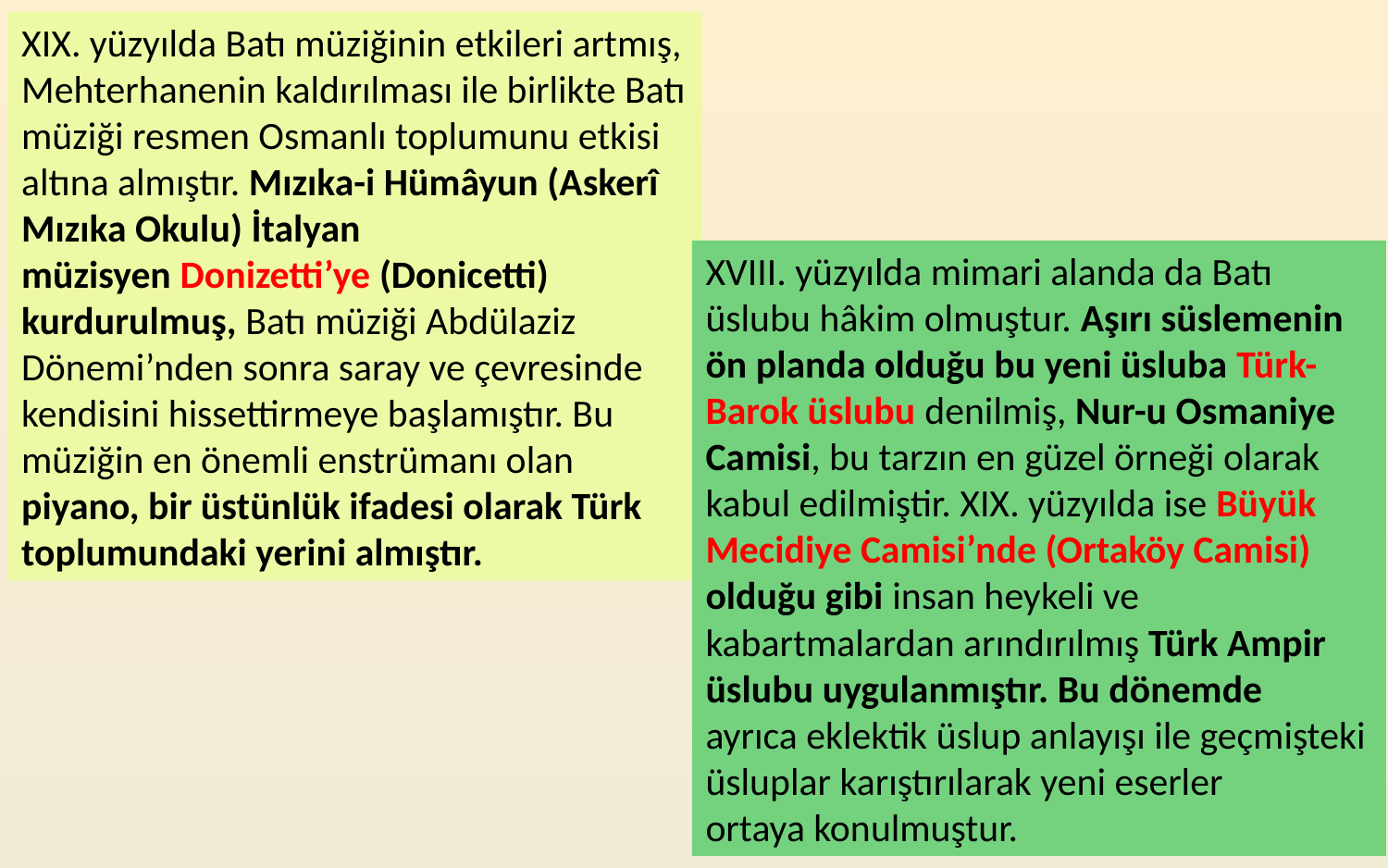

XIX. yüzyılda Batı müziğinin etkileri artmış,
Mehterhanenin kaldırılması ile birlikte Batı müziği resmen Osmanlı toplumunu etkisi altına almıştır. Mızıka-i Hümâyun (Askerî Mızıka Okulu) İtalyan
müzisyen Donizetti’ye (Donicetti) kurdurulmuş, Batı müziği Abdülaziz Dönemi’nden sonra saray ve çevresinde kendisini hissettirmeye başlamıştır. Bu
müziğin en önemli enstrümanı olan
piyano, bir üstünlük ifadesi olarak Türk
toplumundaki yerini almıştır.
XVIII. yüzyılda mimari alanda da Batı üslubu hâkim olmuştur. Aşırı süslemenin ön planda olduğu bu yeni üsluba Türk-Barok üslubu denilmiş, Nur-u Osmaniye Camisi, bu tarzın en güzel örneği olarak kabul edilmiştir. XIX. yüzyılda ise Büyük Mecidiye Camisi’nde (Ortaköy Camisi) olduğu gibi insan heykeli ve kabartmalardan arındırılmış Türk Ampir üslubu uygulanmıştır. Bu dönemde
ayrıca eklektik üslup anlayışı ile geçmişteki
üsluplar karıştırılarak yeni eserler
ortaya konulmuştur.